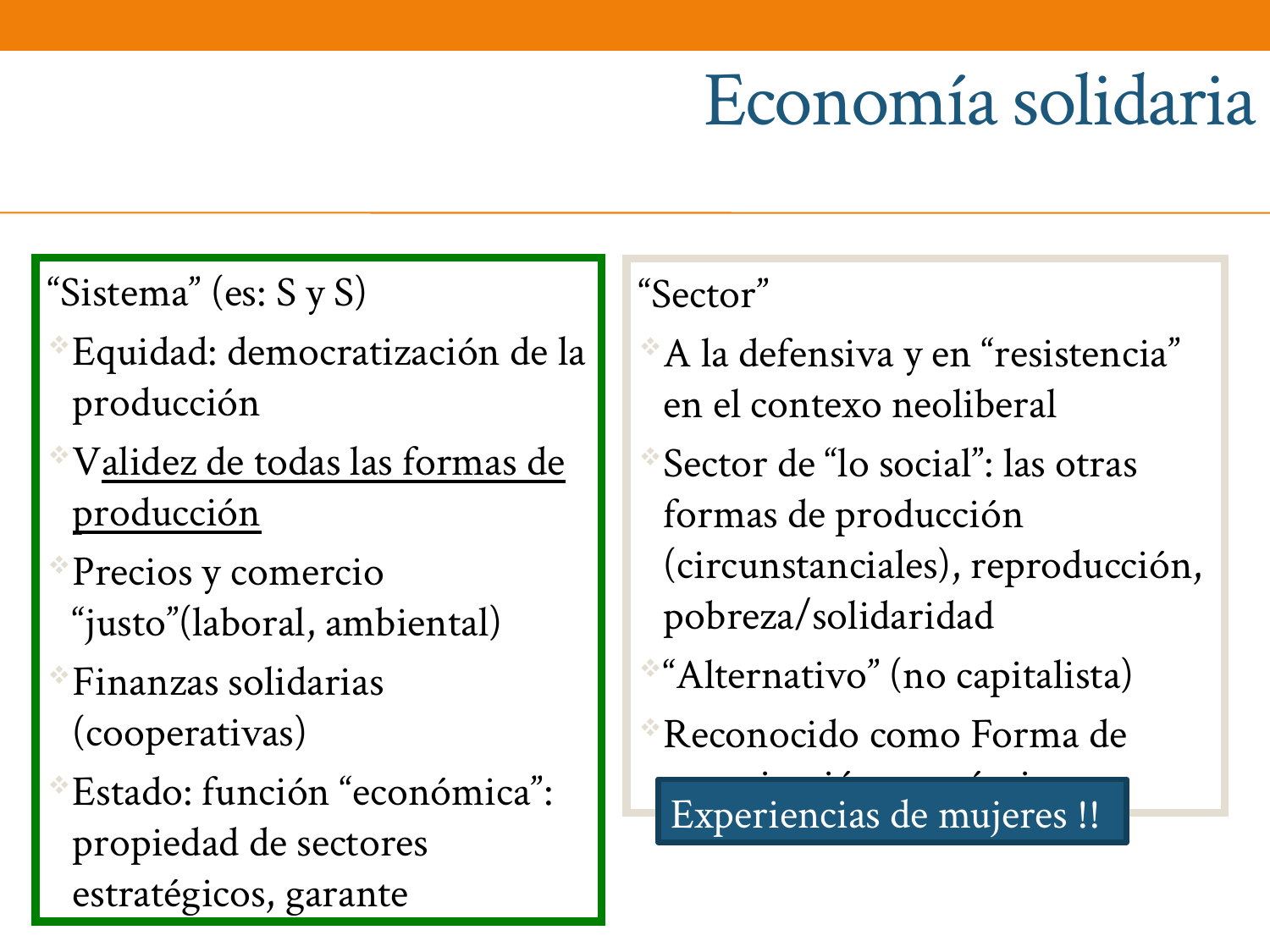

# Economía solidaria
“Sistema” (es: S y S)
Equidad: democratización de la producción
Validez de todas las formas de producción
Precios y comercio “justo”(laboral, ambiental)
Finanzas solidarias (cooperativas)
Estado: función “económica”: propiedad de sectores estratégicos, garante
“Sector”
A la defensiva y en “resistencia” en el contexo neoliberal
Sector de “lo social”: las otras formas de producción (circunstanciales), reproducción, pobreza/solidaridad
“Alternativo” (no capitalista)
Reconocido como Forma de organización económica
Experiencias de mujeres !!